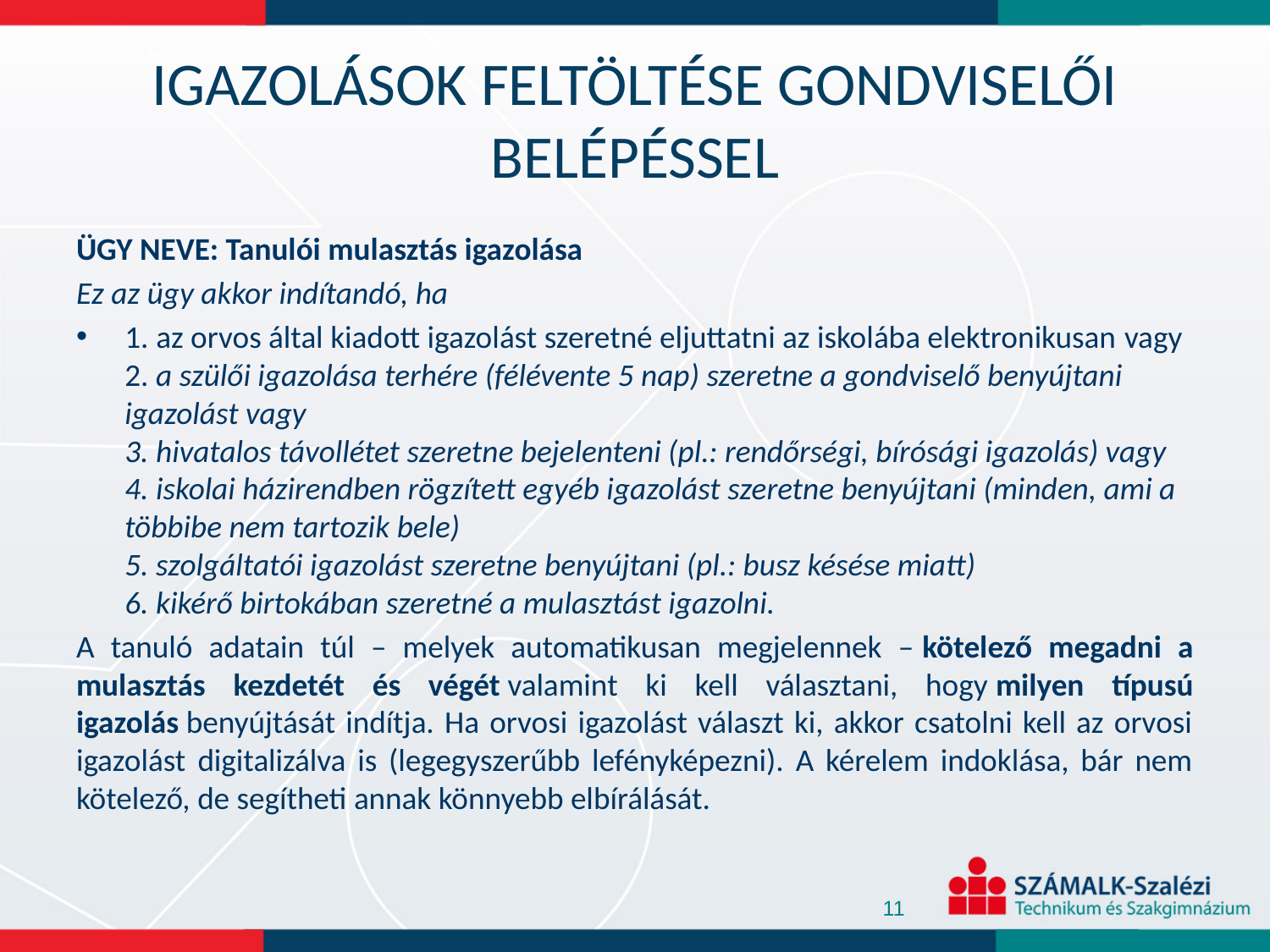

# Igazolások feltöltése gondviselői belépéssel
ÜGY NEVE: Tanulói mulasztás igazolása
Ez az ügy akkor indítandó, ha
1. az orvos által kiadott igazolást szeretné eljuttatni az iskolába elektronikusan vagy 
2. a szülői igazolása terhére (félévente 5 nap) szeretne a gondviselő benyújtani igazolást vagy
3. hivatalos távollétet szeretne bejelenteni (pl.: rendőrségi, bírósági igazolás) vagy 
4. iskolai házirendben rögzített egyéb igazolást szeretne benyújtani (minden, ami a többibe nem tartozik bele)
5. szolgáltatói igazolást szeretne benyújtani (pl.: busz késése miatt)
6. kikérő birtokában szeretné a mulasztást igazolni.
A tanuló adatain túl – melyek automatikusan megjelennek – kötelező megadni a mulasztás kezdetét és végét valamint ki kell választani, hogy milyen típusú igazolás benyújtását indítja. Ha orvosi igazolást választ ki, akkor csatolni kell az orvosi igazolást digitalizálva is (legegyszerűbb lefényképezni). A kérelem indoklása, bár nem kötelező, de segítheti annak könnyebb elbírálását.

11